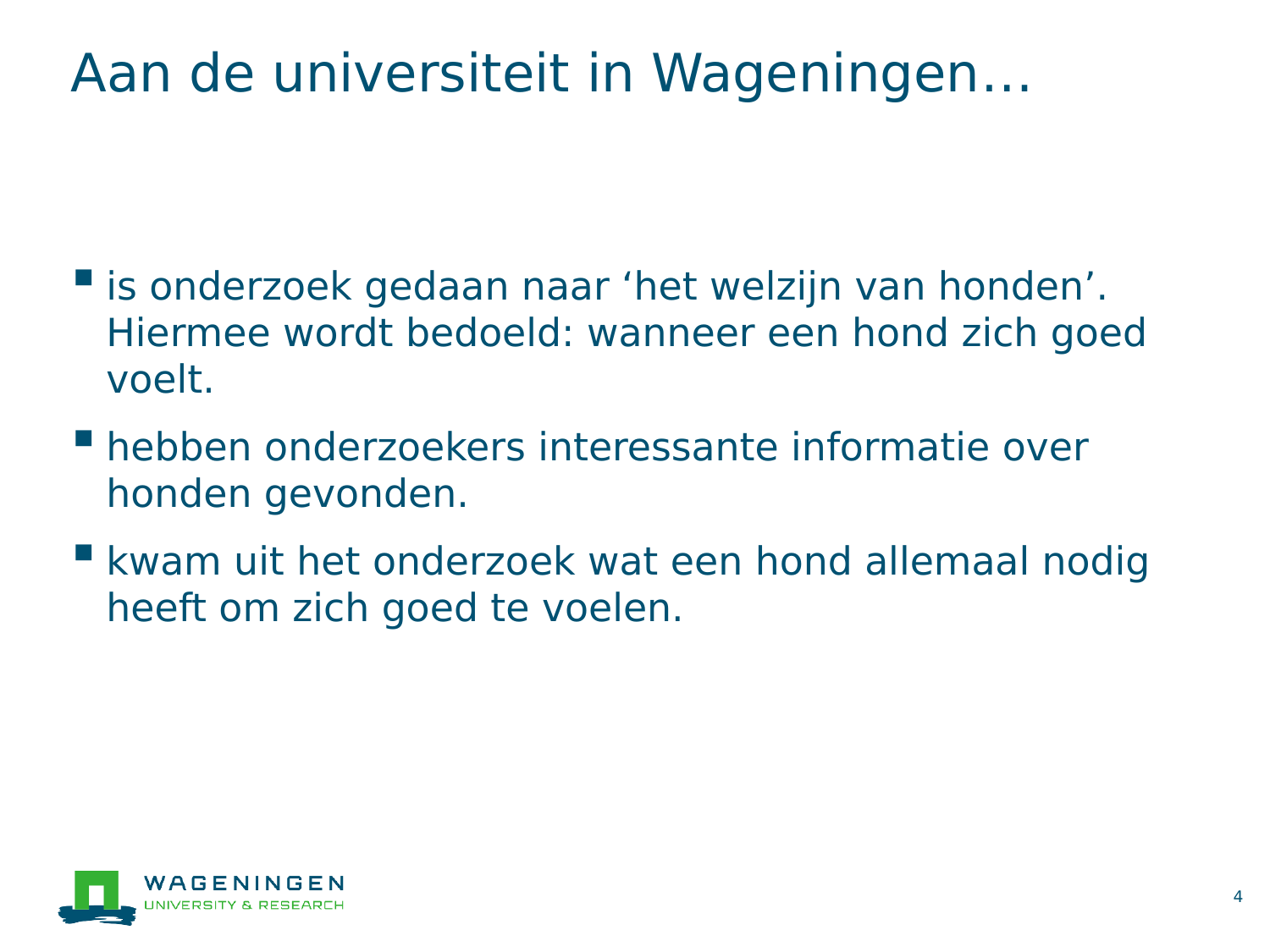

# Aan de universiteit in Wageningen…
is onderzoek gedaan naar ‘het welzijn van honden’. Hiermee wordt bedoeld: wanneer een hond zich goed voelt.
hebben onderzoekers interessante informatie over honden gevonden.
kwam uit het onderzoek wat een hond allemaal nodig heeft om zich goed te voelen.
4